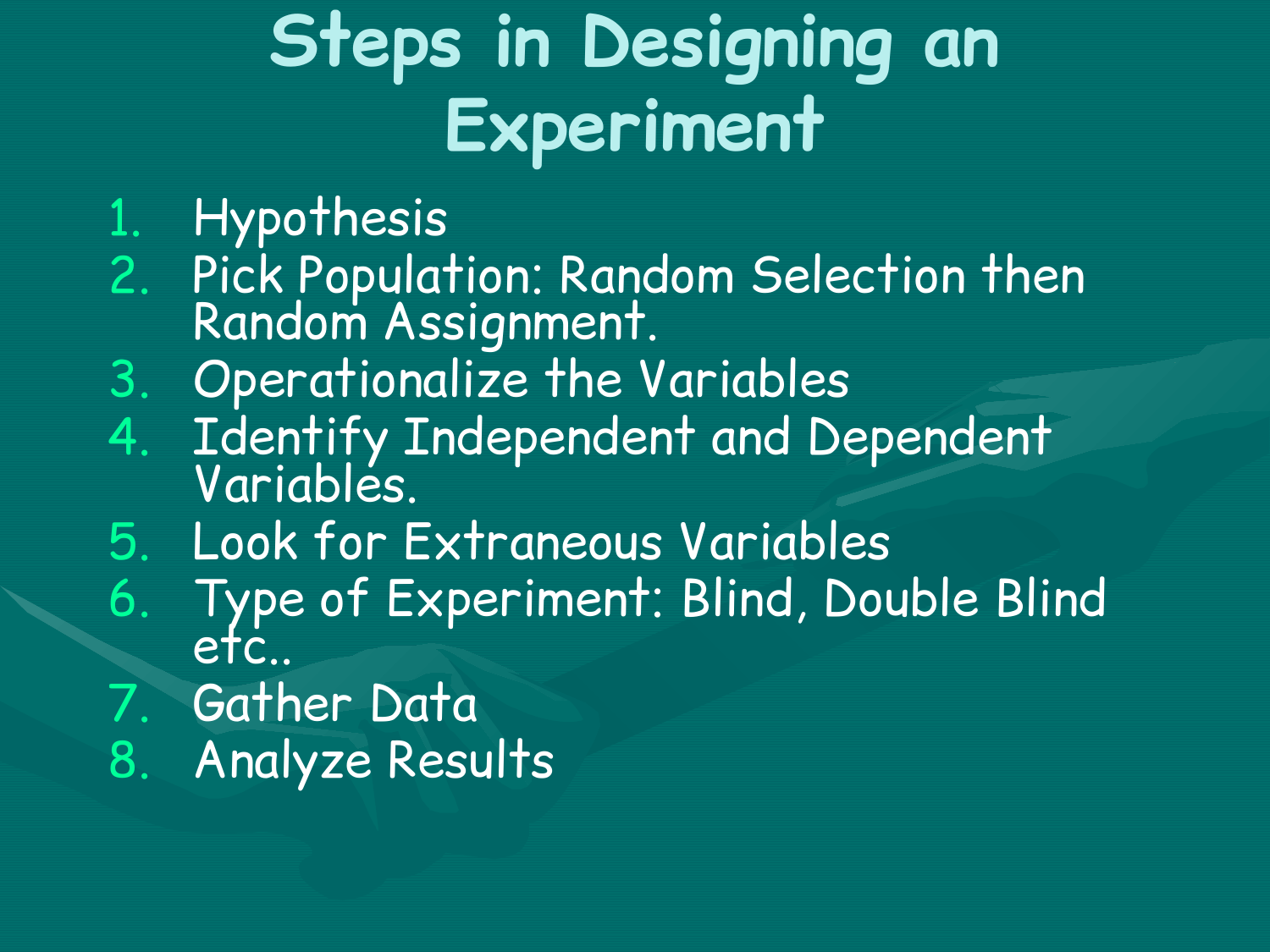

# Steps in Designing an Experiment
Hypothesis
Pick Population: Random Selection then Random Assignment.
Operationalize the Variables
Identify Independent and Dependent Variables.
Look for Extraneous Variables
Type of Experiment: Blind, Double Blind etc..
Gather Data
Analyze Results